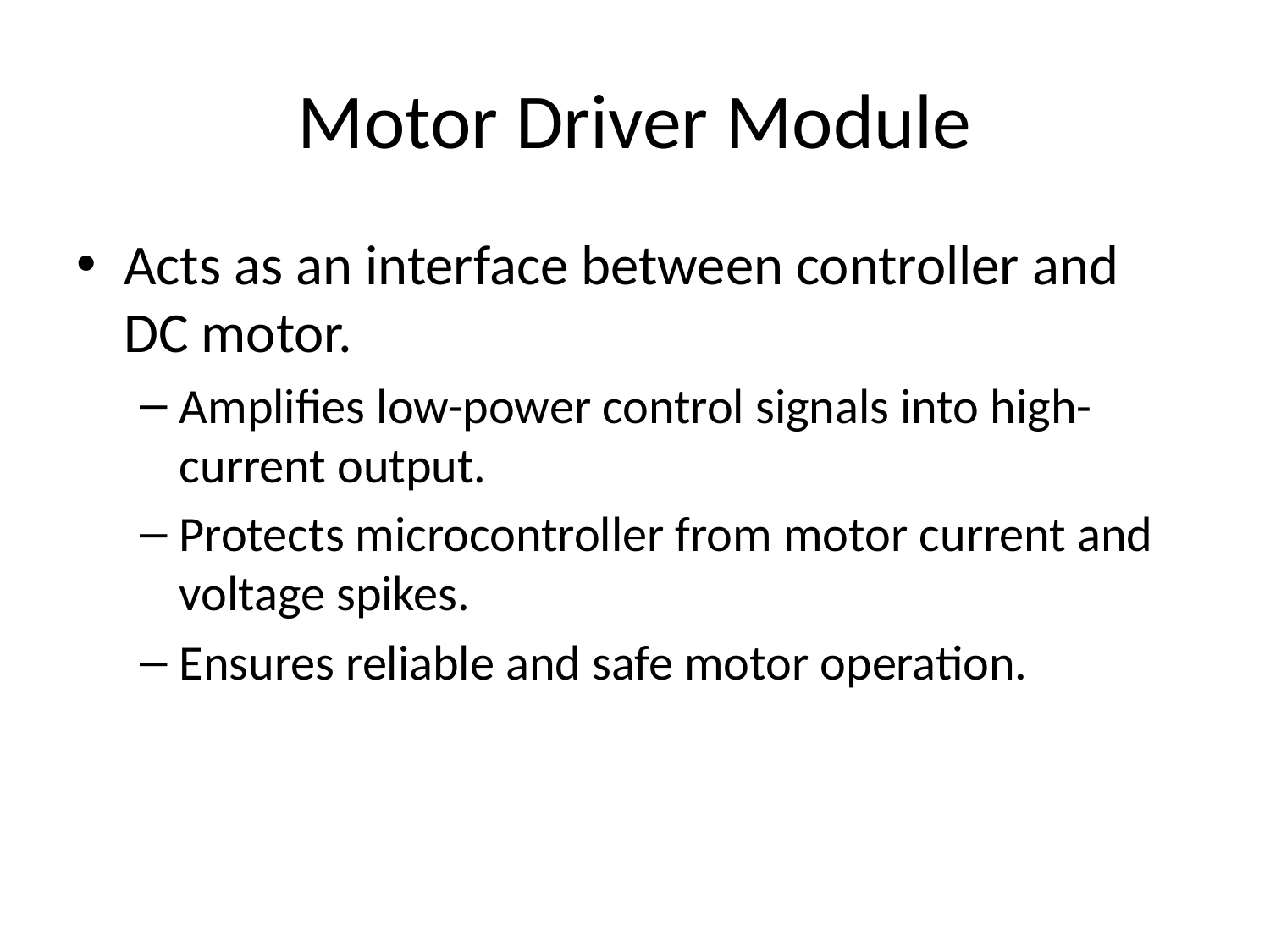

# Motor Driver Module
Acts as an interface between controller and DC motor.
Amplifies low-power control signals into high-current output.
Protects microcontroller from motor current and voltage spikes.
Ensures reliable and safe motor operation.